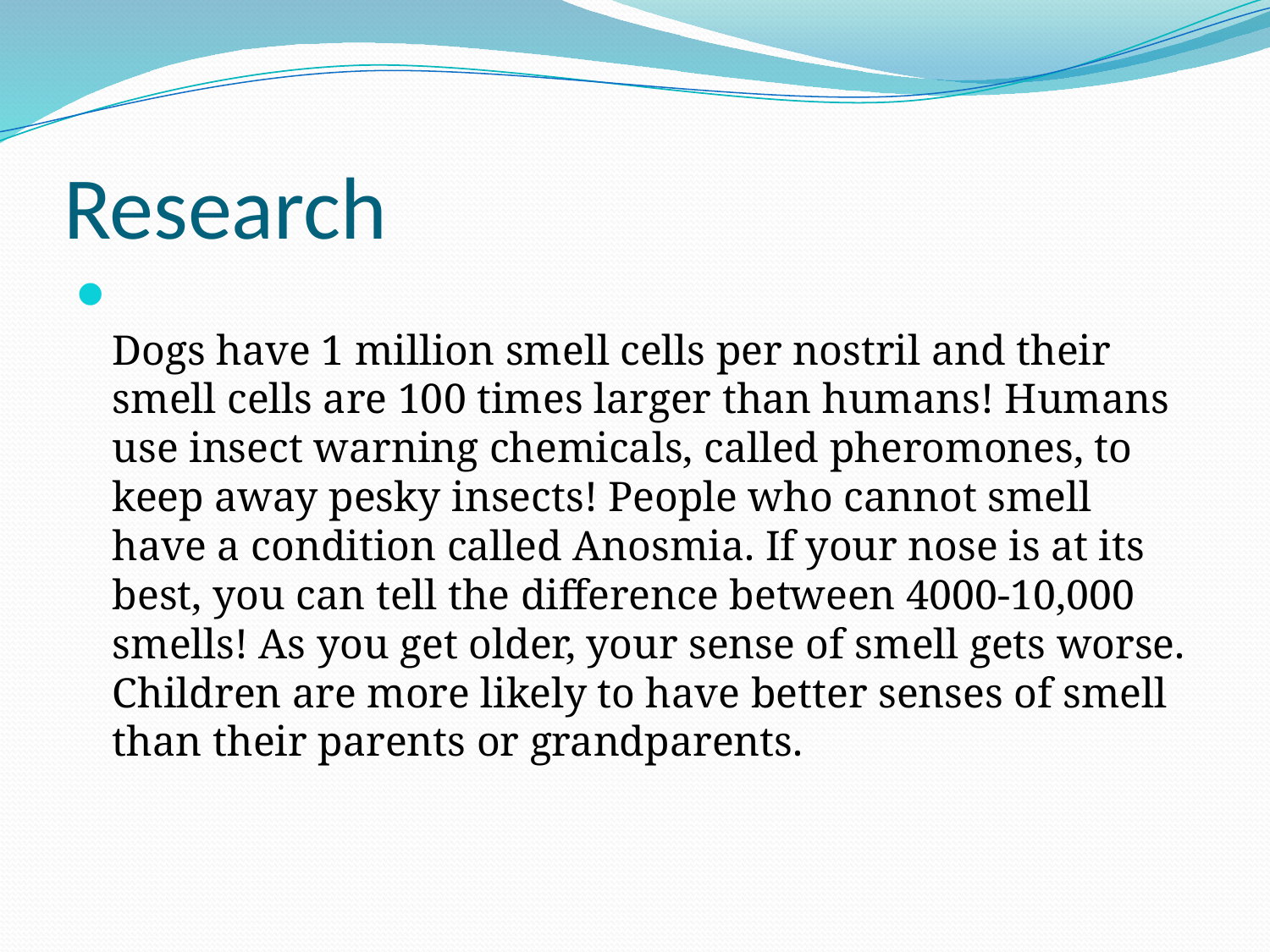

# Research
Dogs have 1 million smell cells per nostril and their smell cells are 100 times larger than humans! Humans use insect warning chemicals, called pheromones, to keep away pesky insects! People who cannot smell have a condition called Anosmia. If your nose is at its best, you can tell the difference between 4000-10,000 smells! As you get older, your sense of smell gets worse. Children are more likely to have better senses of smell than their parents or grandparents.